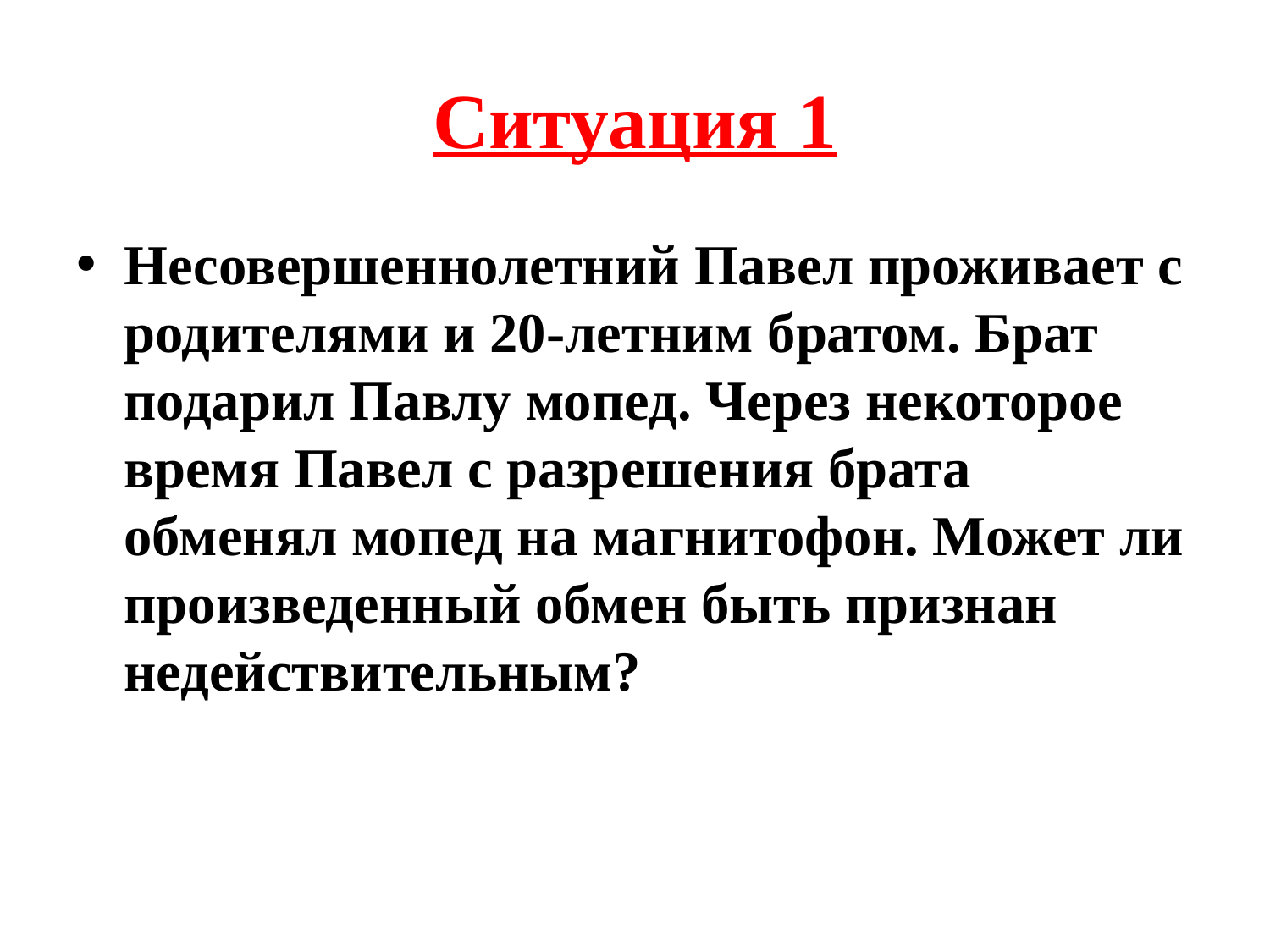

# Ситуация 1
Несовершеннолетний Павел проживает с родителями и 20-летним братом. Брат подарил Павлу мопед. Через некоторое время Павел с разрешения брата обменял мопед на магнитофон. Может ли произведенный обмен быть признан недействительным?